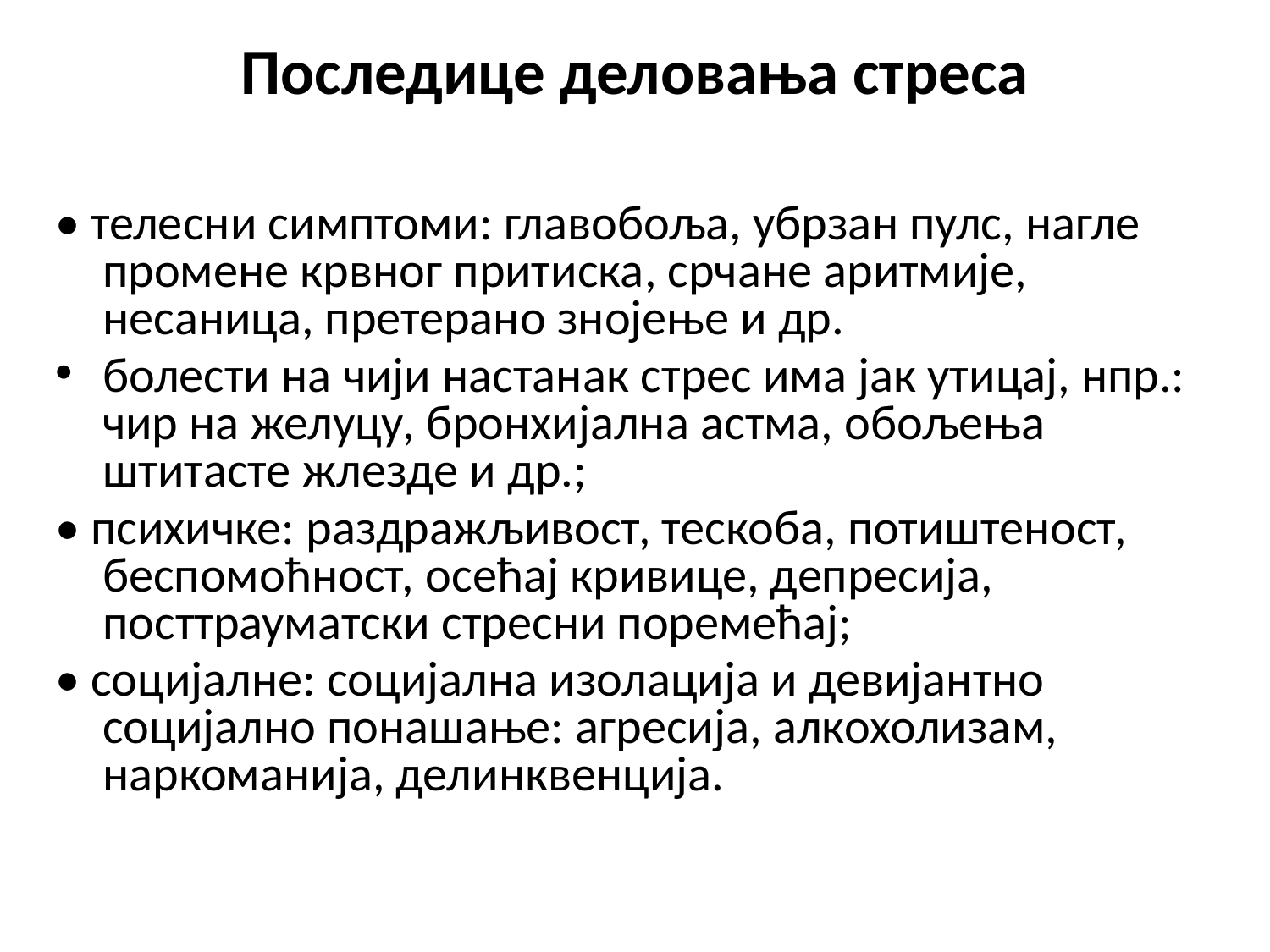

# Последице деловања стреса

• телесни симптоми: главобоља, убрзан пулс, нагле промене крвног притиска, срчане аритмије, несаница, претерано знојење и др.
болести на чији настанак стрес има јак утицај, нпр.: чир на желуцу, бронхијална астма, обољења штитасте жлезде и др.;
• психичке: раздражљивост, тескоба, потиштеност, беспомоћност, осећај кривице, депресија, посттрауматски стресни поремећај;
• социјалне: социјална изолација и девијантно социјално понашање: агресија, алкохолизам, наркоманија, делинквенција.